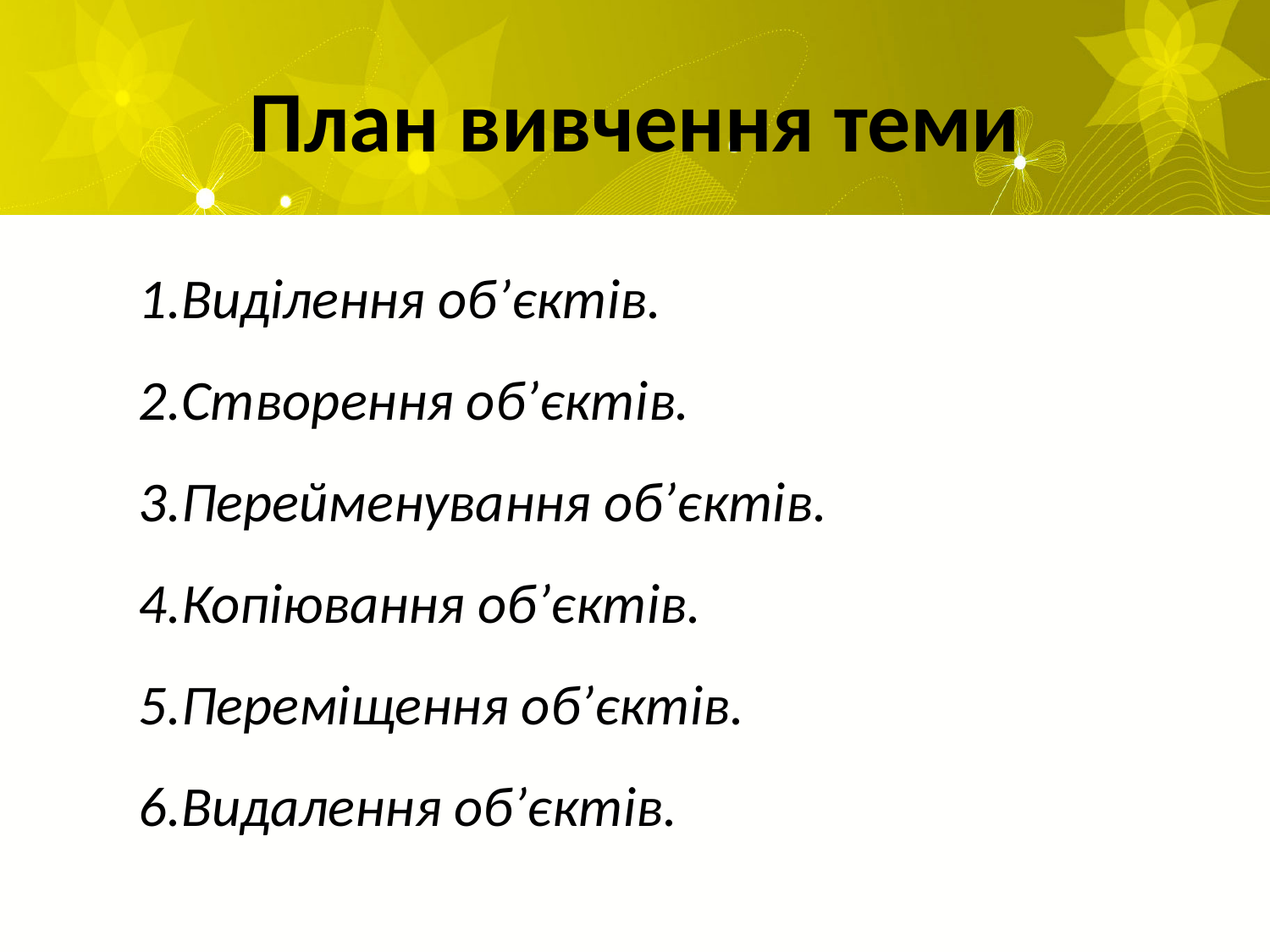

# План вивчення теми
Виділення об’єктів.
Створення об’єктів.
Перейменування об’єктів.
Копіювання об’єктів.
Переміщення об’єктів.
Видалення об’єктів.